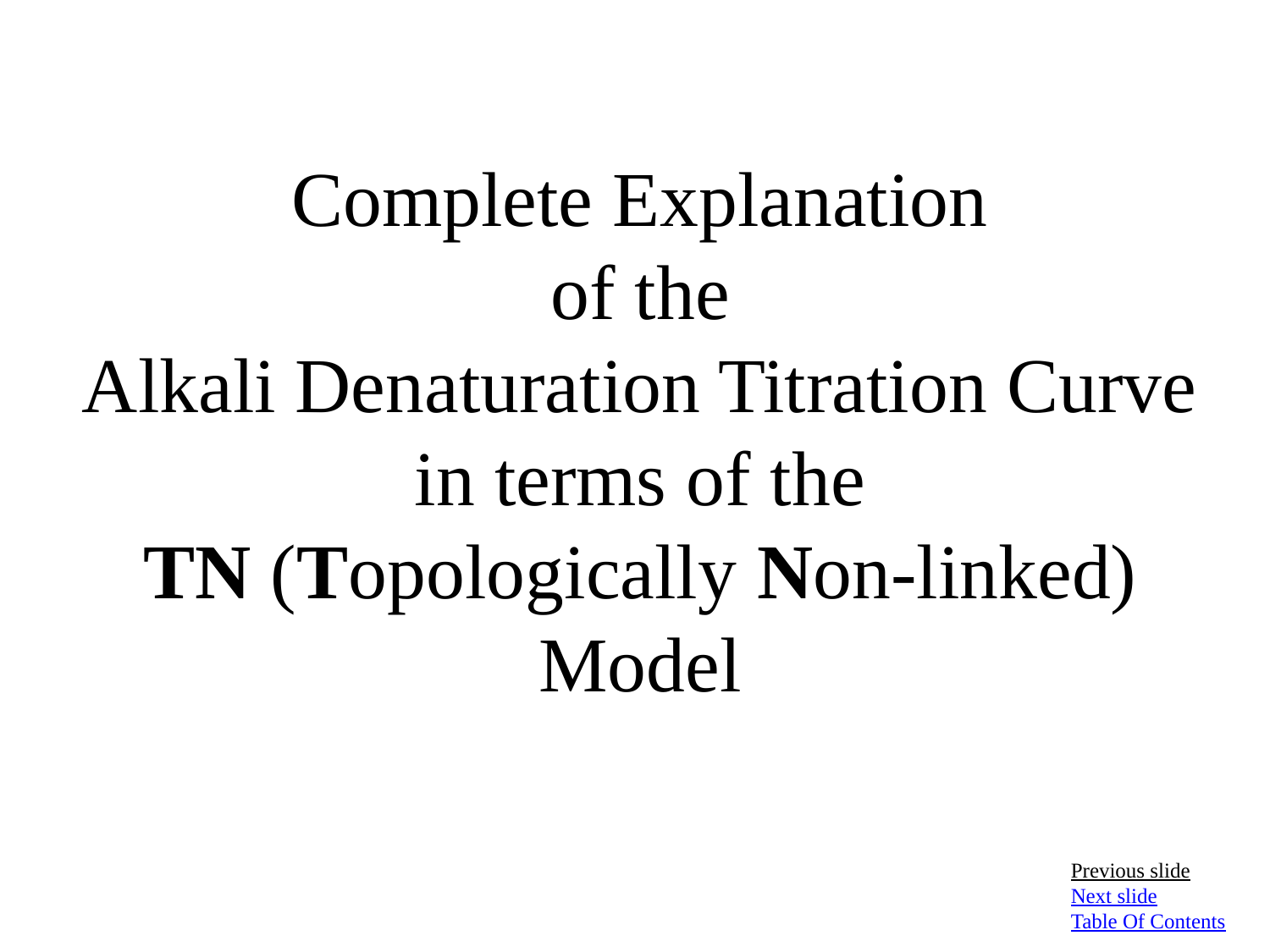

Complete Explanation
of the
Alkali Denaturation Titration Curve in terms of the
TN (Topologically Non-linked) Model
Previous slide
Next slide
Table Of Contents